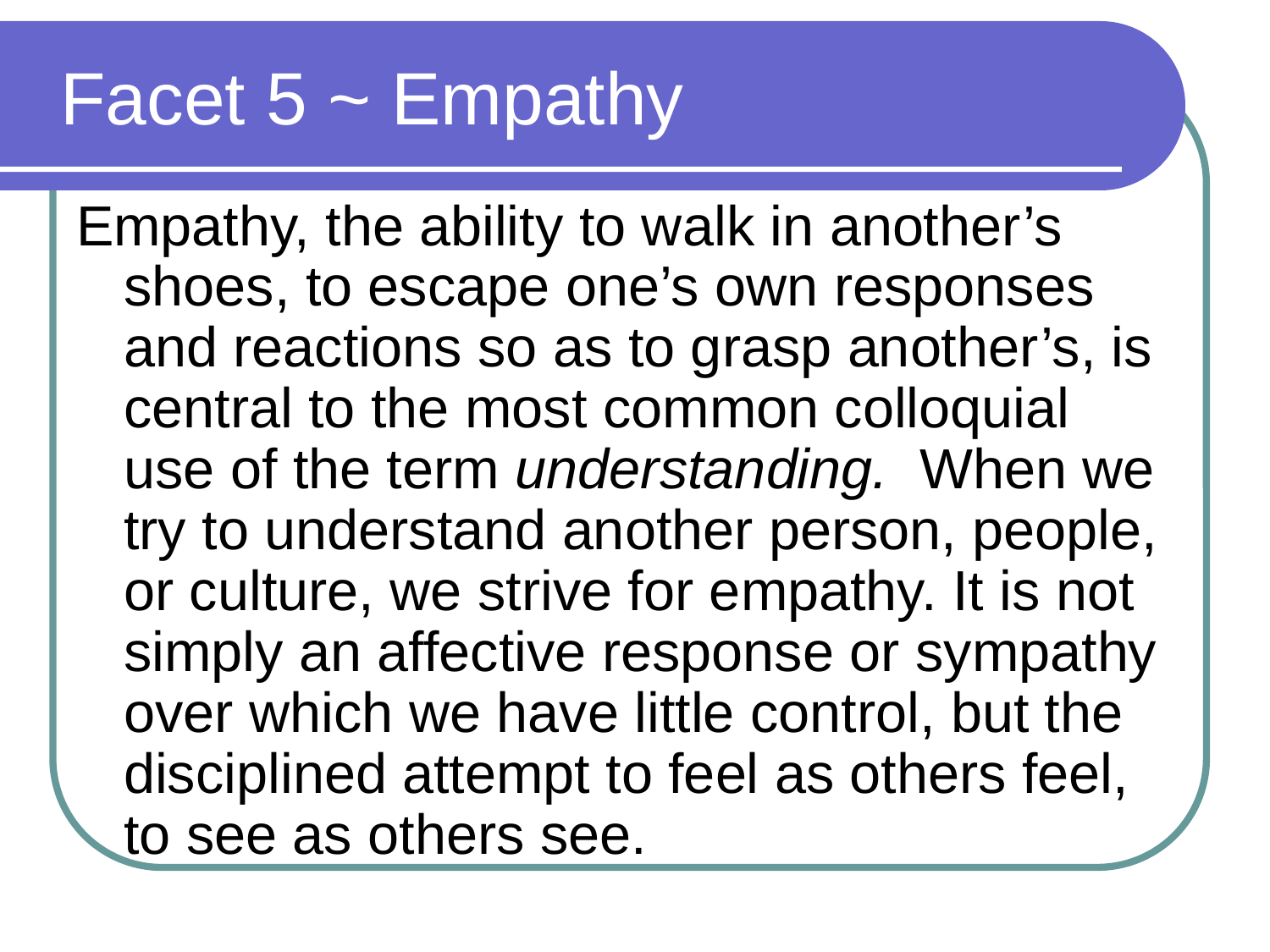

# Facet 5 ~ Empathy
Empathy, the ability to walk in another’s shoes, to escape one’s own responses and reactions so as to grasp another’s, is central to the most common colloquial use of the term understanding.  When we try to understand another person, people, or culture, we strive for empathy. It is not simply an affective response or sympathy over which we have little control, but the disciplined attempt to feel as others feel, to see as others see.